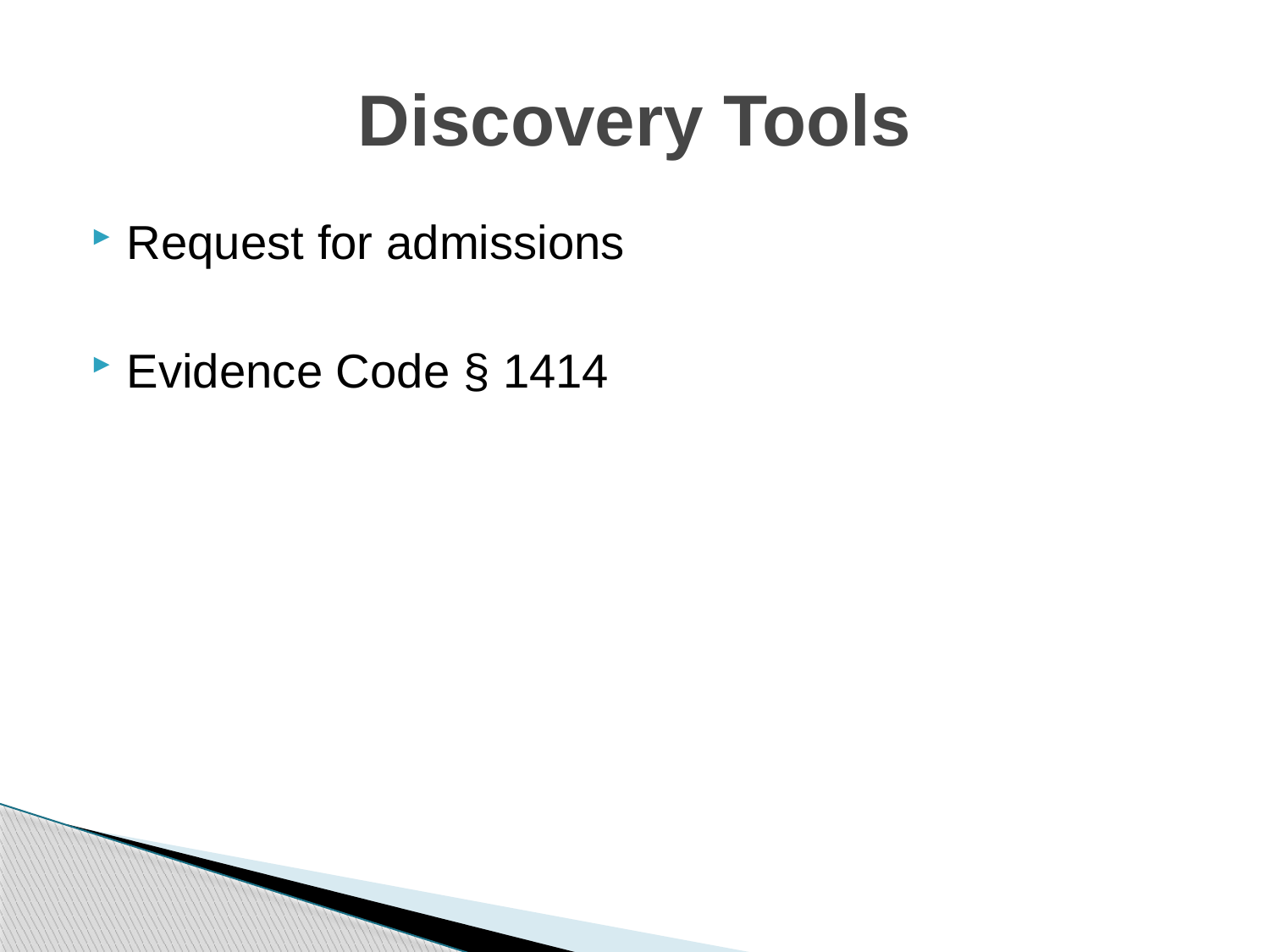

# Discovery Tools
Request for admissions

Evidence Code § 1414